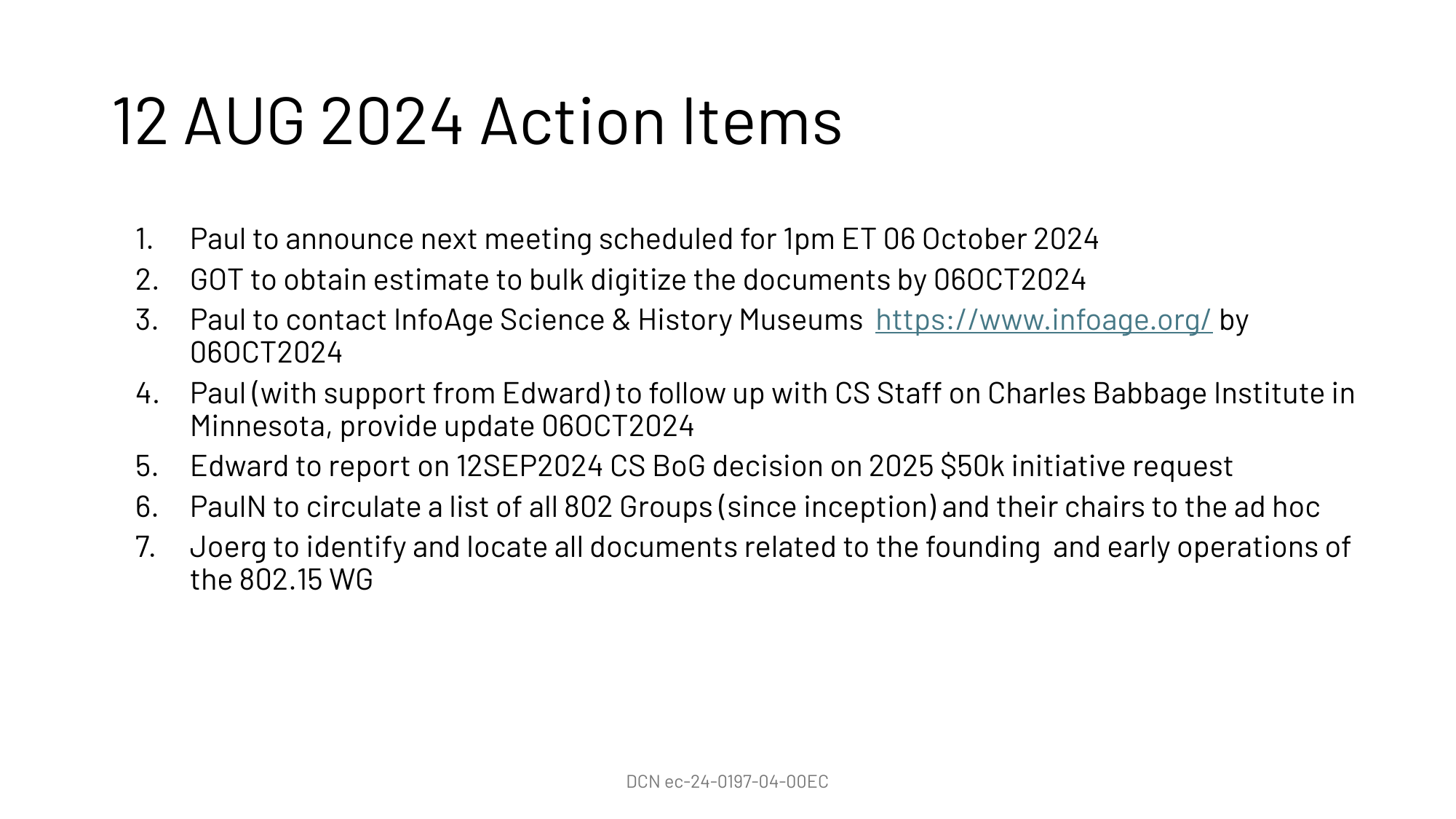

# 12 AUG 2024 Action Items
Paul to announce next meeting scheduled for 1pm ET 06 October 2024
GOT to obtain estimate to bulk digitize the documents by 06OCT2024
Paul to contact InfoAge Science & History Museums  https://www.infoage.org/ by 06OCT2024
Paul (with support from Edward) to follow up with CS Staff on Charles Babbage Institute in Minnesota, provide update 06OCT2024
Edward to report on 12SEP2024 CS BoG decision on 2025 $50k initiative request
PaulN to circulate a list of all 802 Groups (since inception) and their chairs to the ad hoc
Joerg to identify and locate all documents related to the founding  and early operations of the 802.15 WG

DCN ec-24-0197-04-00EC